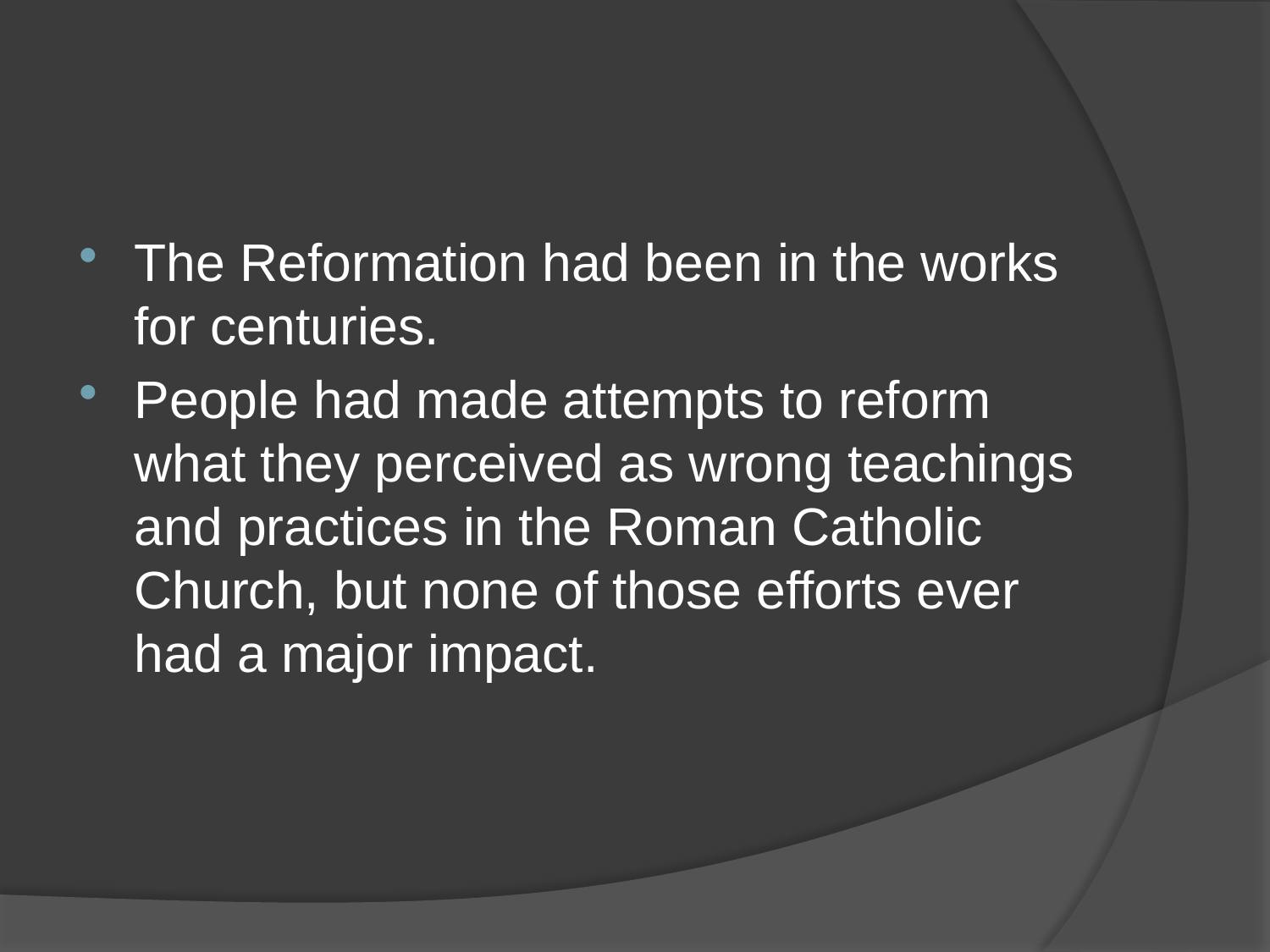

#
The Reformation had been in the works for centuries.
People had made attempts to reform what they perceived as wrong teachings and practices in the Roman Catholic Church, but none of those efforts ever had a major impact.